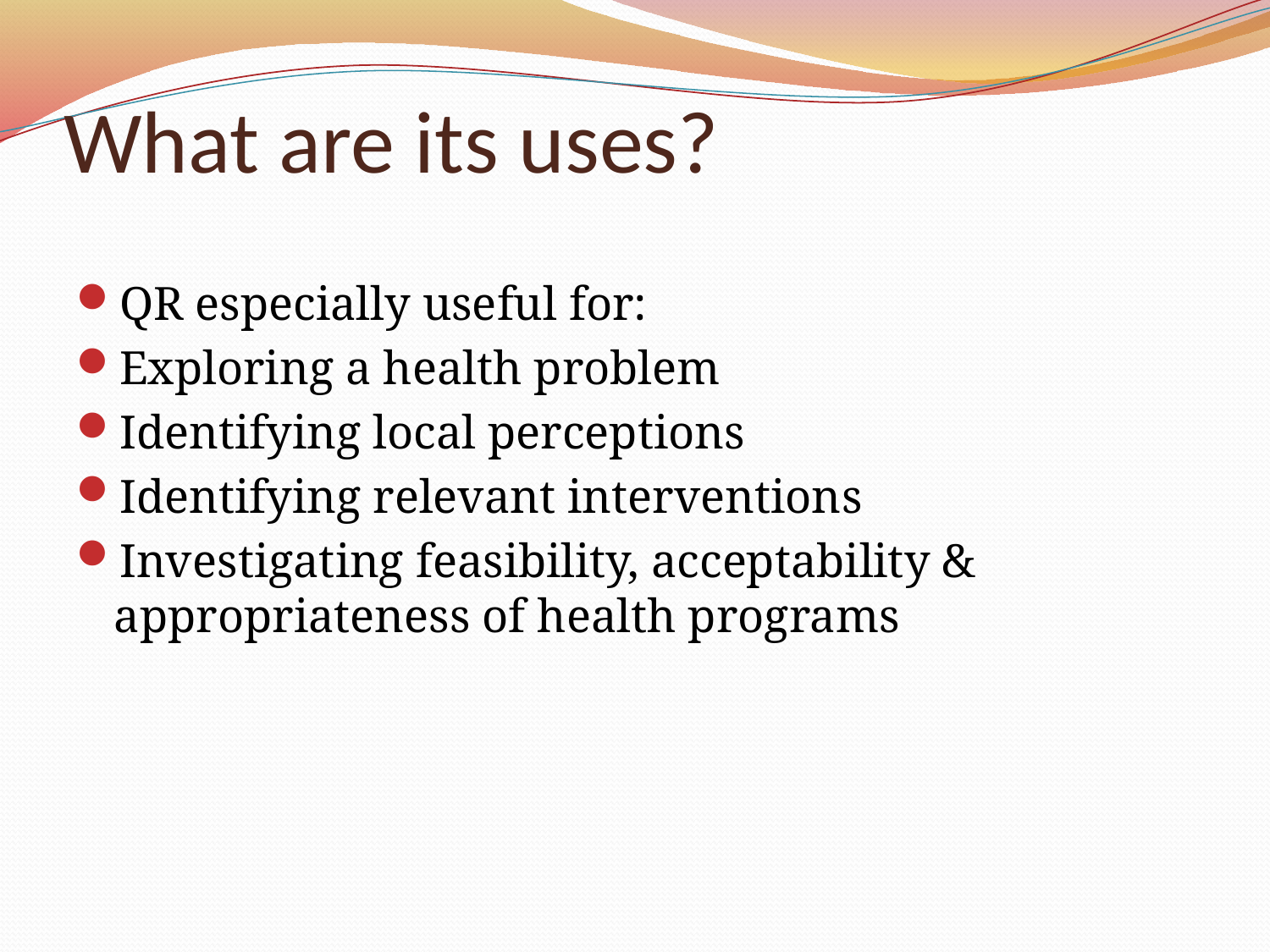

# What are its uses?
QR especially useful for:
Exploring a health problem
Identifying local perceptions
Identifying relevant interventions
Investigating feasibility, acceptability & appropriateness of health programs